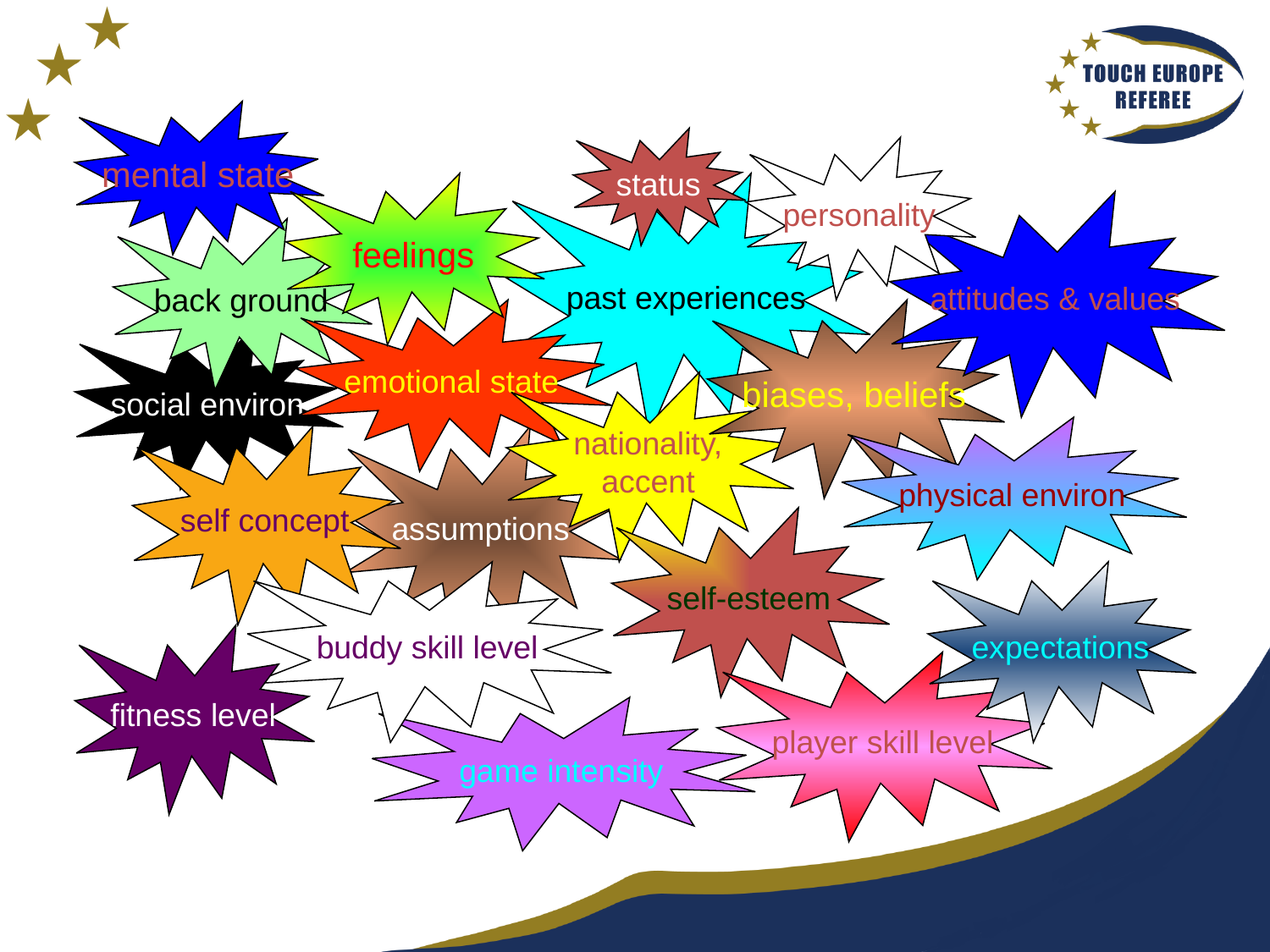

mental state
status
personality
feelings
past experiences
attitudes & values
back ground
emotional state
biases, beliefs
social environ
nationality,
accent
physical environ
self concept
assumptions
self-esteem
buddy skill level
expectations
fitness level
player skill level
game intensity